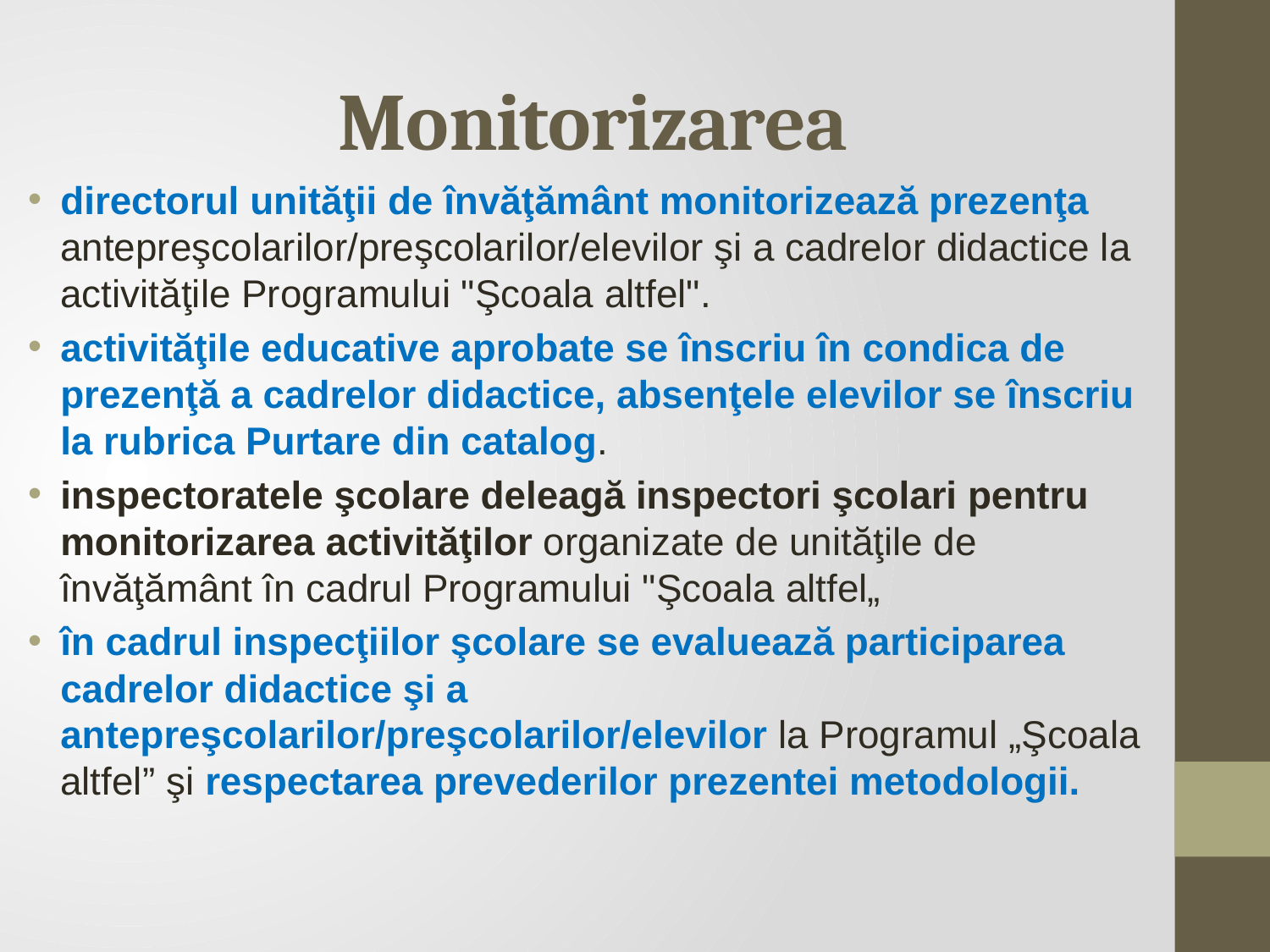

# Monitorizarea
directorul unităţii de învăţământ monitorizează prezenţa antepreşcolarilor/preşcolarilor/elevilor şi a cadrelor didactice la activităţile Programului "Şcoala altfel".
activităţile educative aprobate se înscriu în condica de prezenţă a cadrelor didactice, absenţele elevilor se înscriu la rubrica Purtare din catalog.
inspectoratele şcolare deleagă inspectori şcolari pentru monitorizarea activităţilor organizate de unităţile de învăţământ în cadrul Programului "Şcoala altfel„
în cadrul inspecţiilor şcolare se evaluează participarea cadrelor didactice şi a antepreşcolarilor/preşcolarilor/elevilor la Programul „Şcoala altfel” şi respectarea prevederilor prezentei metodologii.